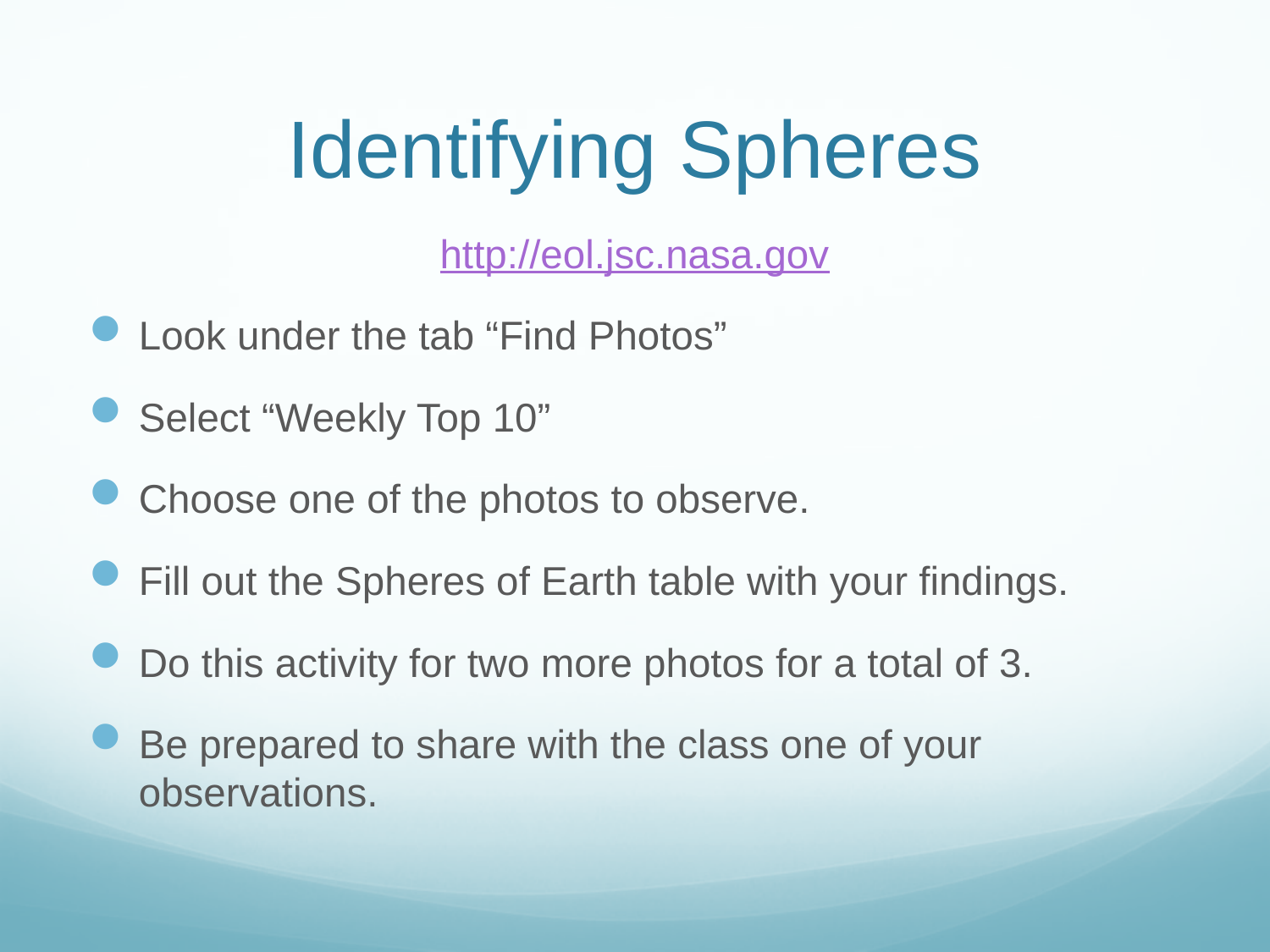

# Identifying Spheres
http://eol.jsc.nasa.gov
Look under the tab “Find Photos”
Select “Weekly Top 10”
Choose one of the photos to observe.
Fill out the Spheres of Earth table with your findings.
Do this activity for two more photos for a total of 3.
Be prepared to share with the class one of your observations.